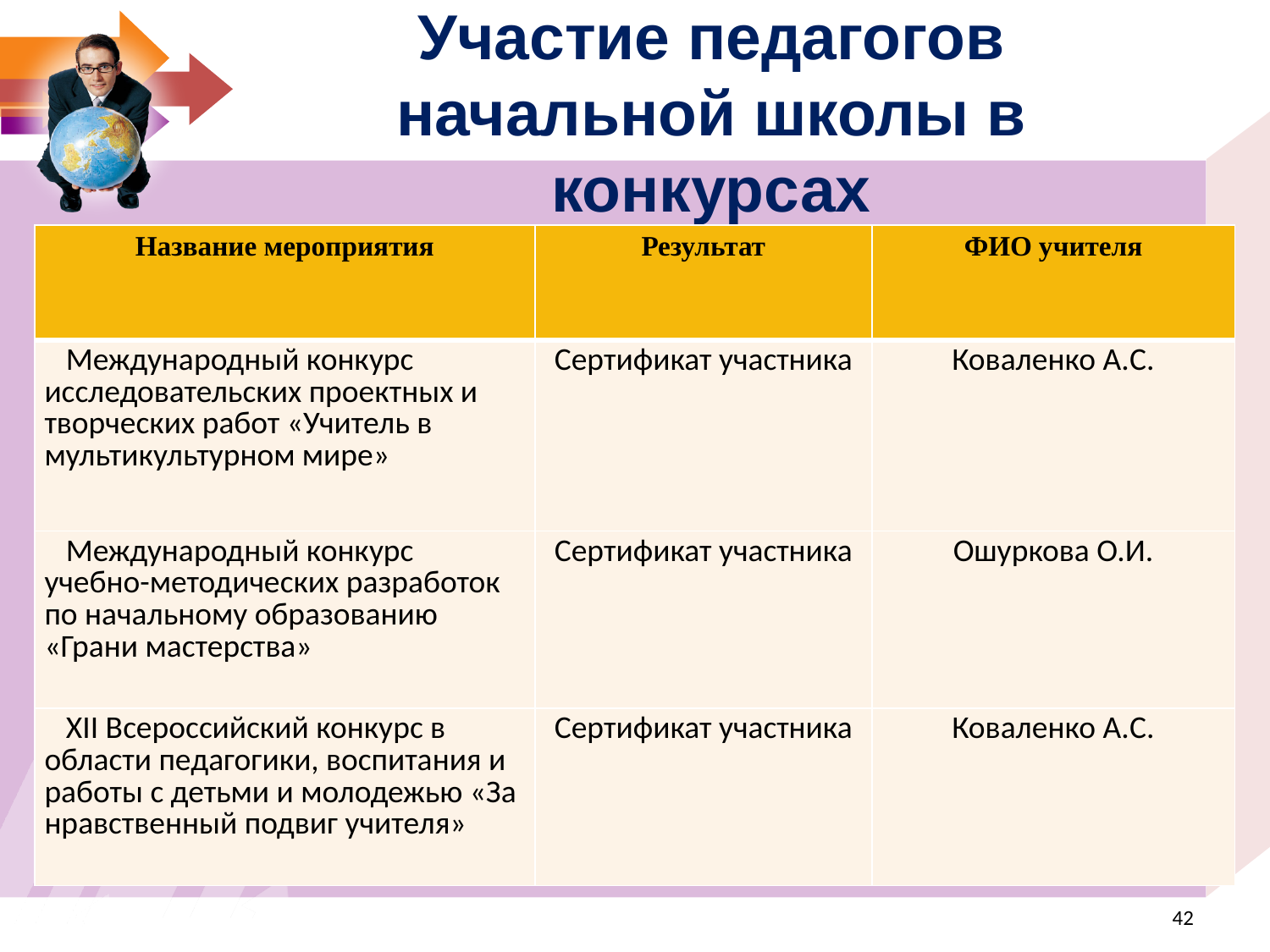

Участие педагогов начальной школы в конкурсах
| Название мероприятия | Результат | ФИО учителя |
| --- | --- | --- |
| Международный конкурс исследовательских проектных и творческих работ «Учитель в мультикультурном мире» | Сертификат участника | Коваленко А.С. |
| Международный конкурс учебно-методических разработок по начальному образованию «Грани мастерства» | Сертификат участника | Ошуркова О.И. |
| XII Всероссийский конкурс в области педагогики, воспитания и работы с детьми и молодежью «За нравственный подвиг учителя» | Сертификат участника | Коваленко А.С. |
42